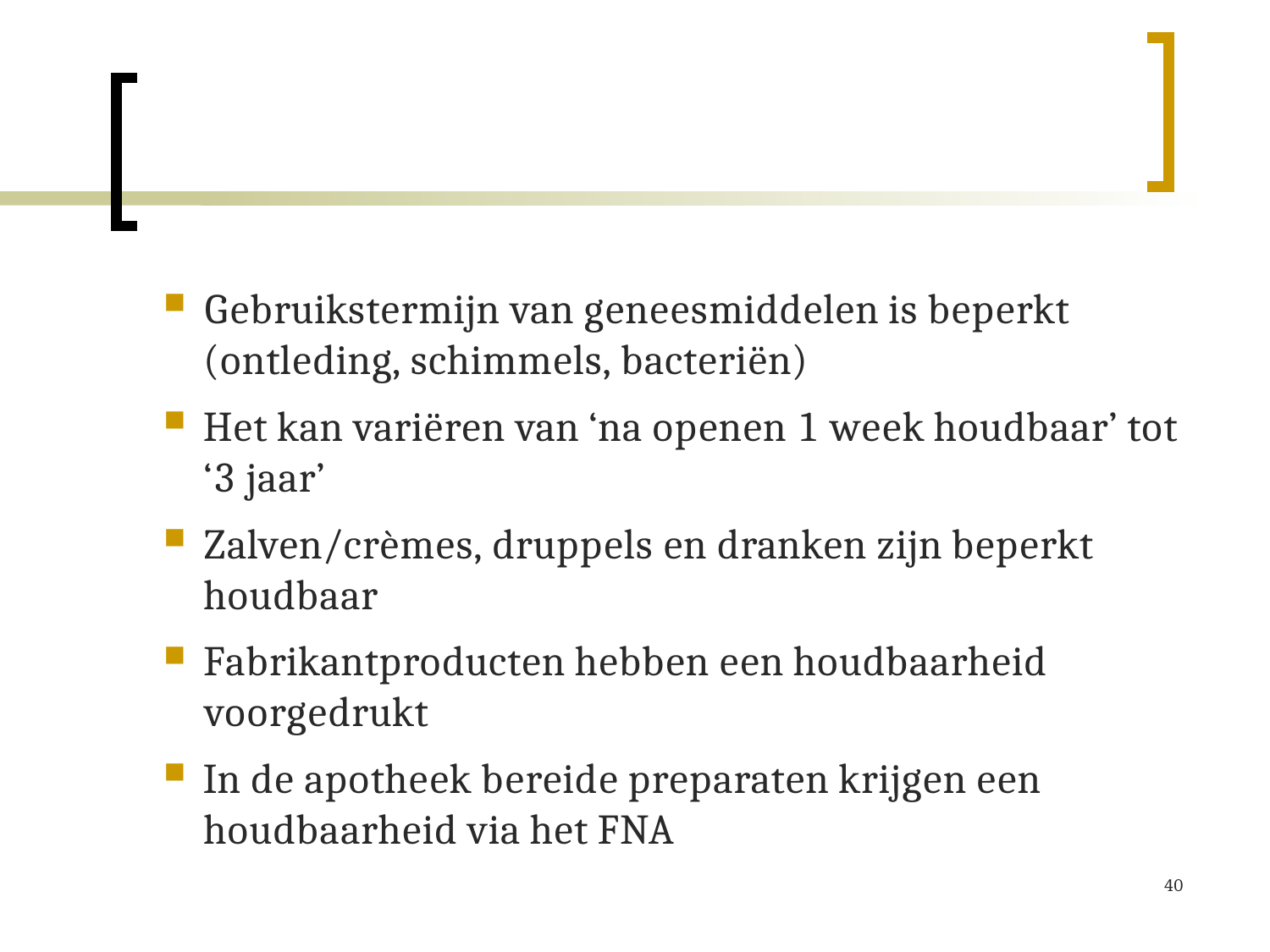

#
Gebruikstermijn van geneesmiddelen is beperkt (ontleding, schimmels, bacteriën)
Het kan variëren van ‘na openen 1 week houdbaar’ tot ‘3 jaar’
Zalven/crèmes, druppels en dranken zijn beperkt houdbaar
Fabrikantproducten hebben een houdbaarheid voorgedrukt
In de apotheek bereide preparaten krijgen een houdbaarheid via het FNA

40